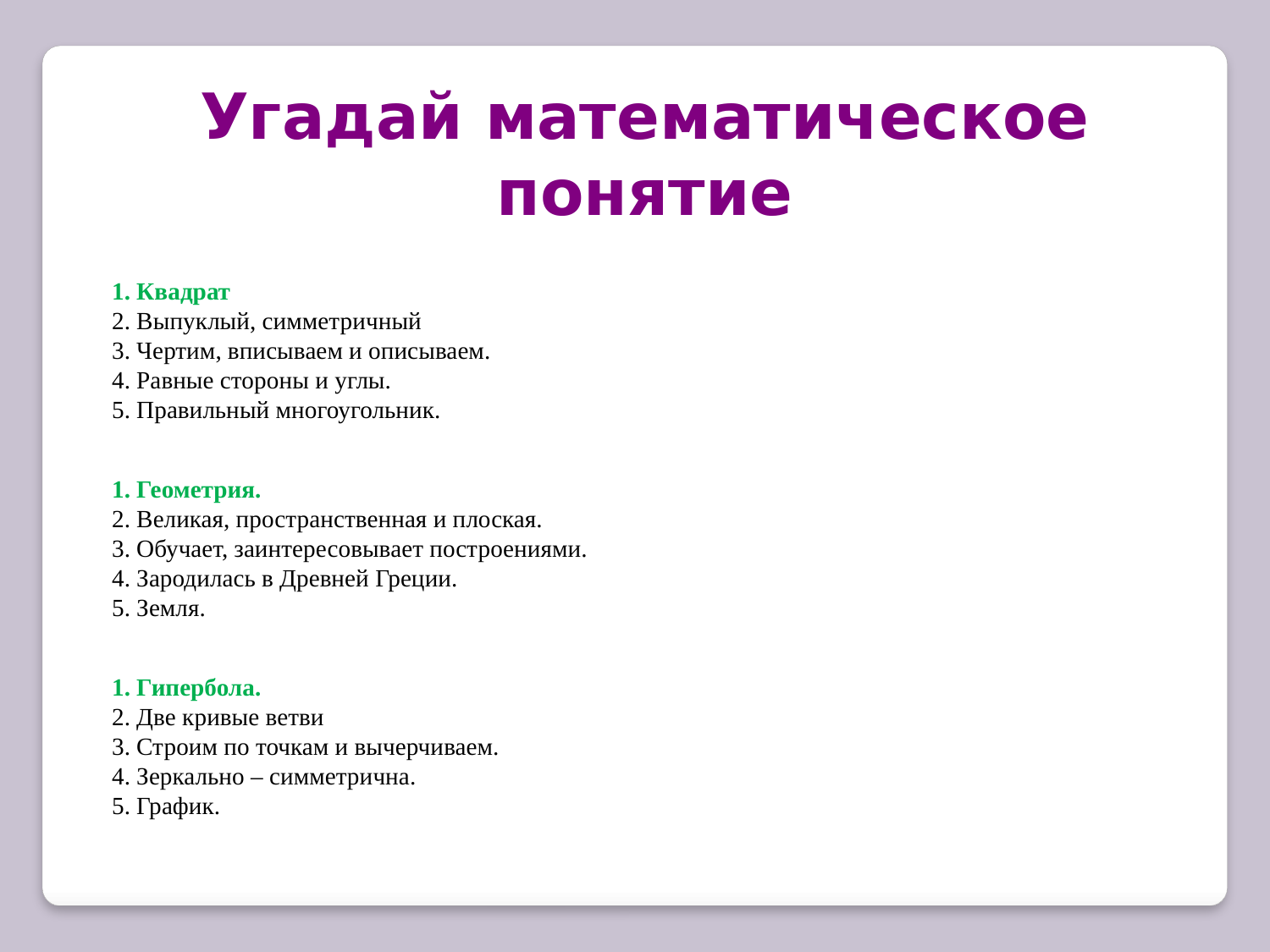

Угадай математическое
 понятие
1. Квадрат
2. Выпуклый, симметричный
3. Чертим, вписываем и описываем.
4. Равные стороны и углы.
5. Правильный многоугольник.

1. Геометрия.
2. Великая, пространственная и плоская.
3. Обучает, заинтересовывает построениями.
4. Зародилась в Древней Греции.
5. Земля.
1. Гипербола.
2. Две кривые ветви
3. Строим по точкам и вычерчиваем.
4. Зеркально – симметрична.
5. График.